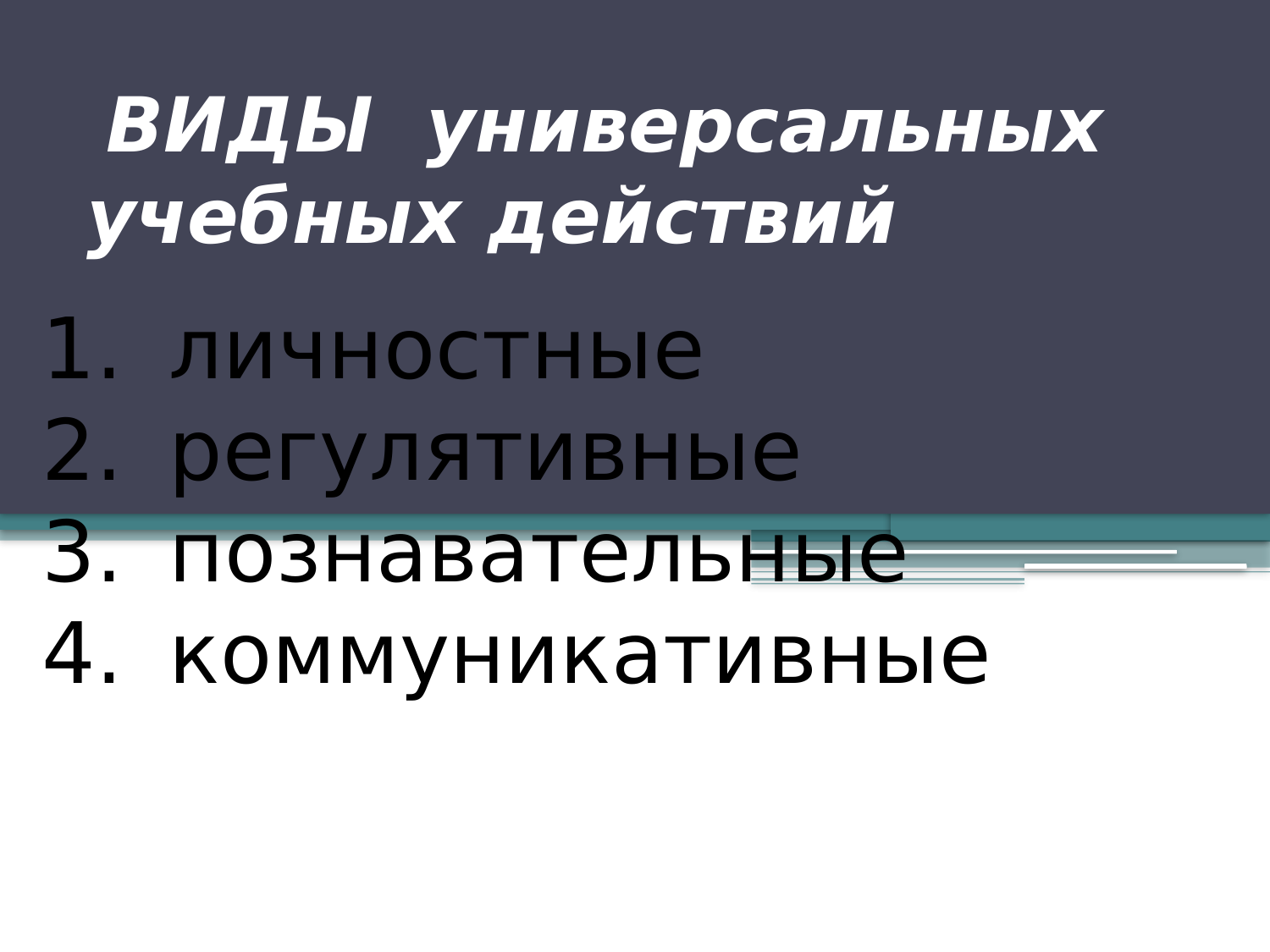

# ВИДЫ  универсальных учебных действий
личностные
регулятивные
познавательные
коммуникативные